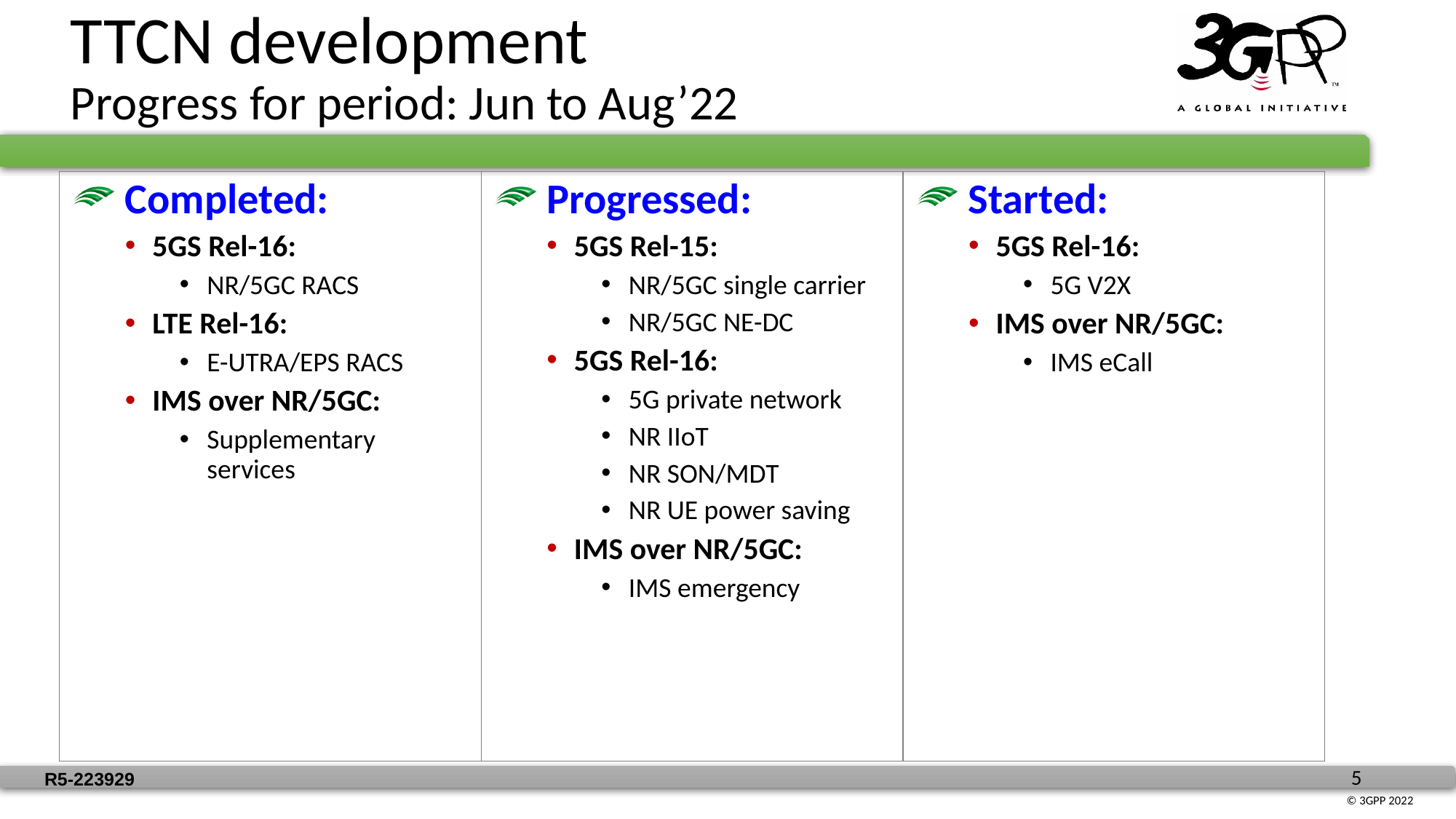

# TTCN development Progress for period: Jun to Aug’22
 Completed:
5GS Rel-16:
NR/5GC RACS
LTE Rel-16:
E-UTRA/EPS RACS
IMS over NR/5GC:
Supplementary services

 Progressed:
5GS Rel-15:
NR/5GC single carrier
NR/5GC NE-DC
5GS Rel-16:
5G private network
NR IIoT
NR SON/MDT
NR UE power saving
IMS over NR/5GC:
IMS emergency
 Started:
5GS Rel-16:
5G V2X
IMS over NR/5GC:
IMS eCall